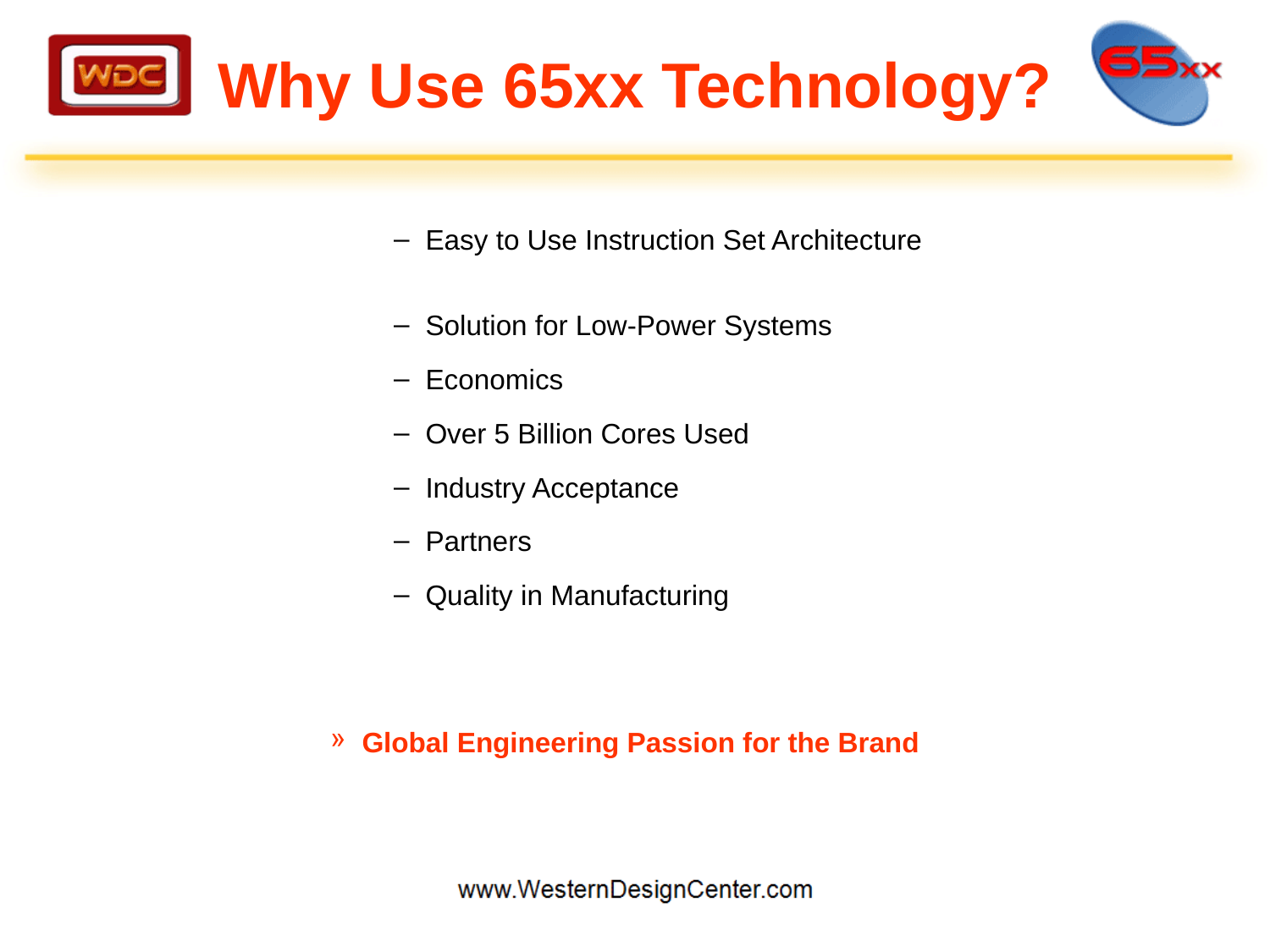

Why Use 65xx Technology?
Easy to Use Instruction Set Architecture

Solution for Low-Power Systems

Economics

Over 5 Billion Cores Used

Industry Acceptance

Partners

Quality in Manufacturing

Global Engineering Passion for the Brand